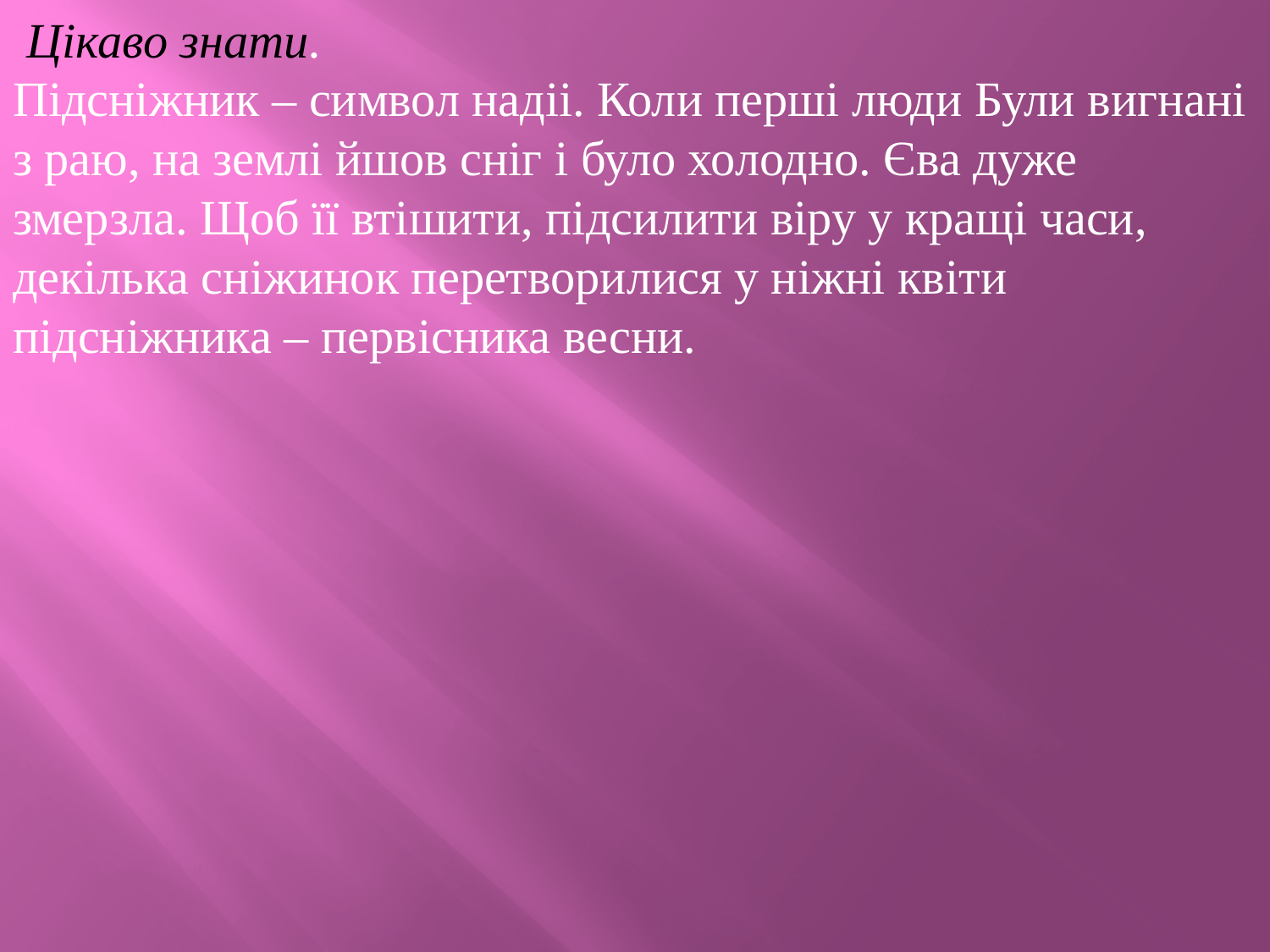

Цікаво знати.
Пiдснiжник – символ надii. Коли перші люди Були вигнані з раю, на землi йшов сніг i було холодно. Єва дуже змерзла. Щоб її втішити, підсилити віру у кращі часи, декілька сніжинок перетворилися у нiжнi квіти пiдснiжника – первiсника весни.